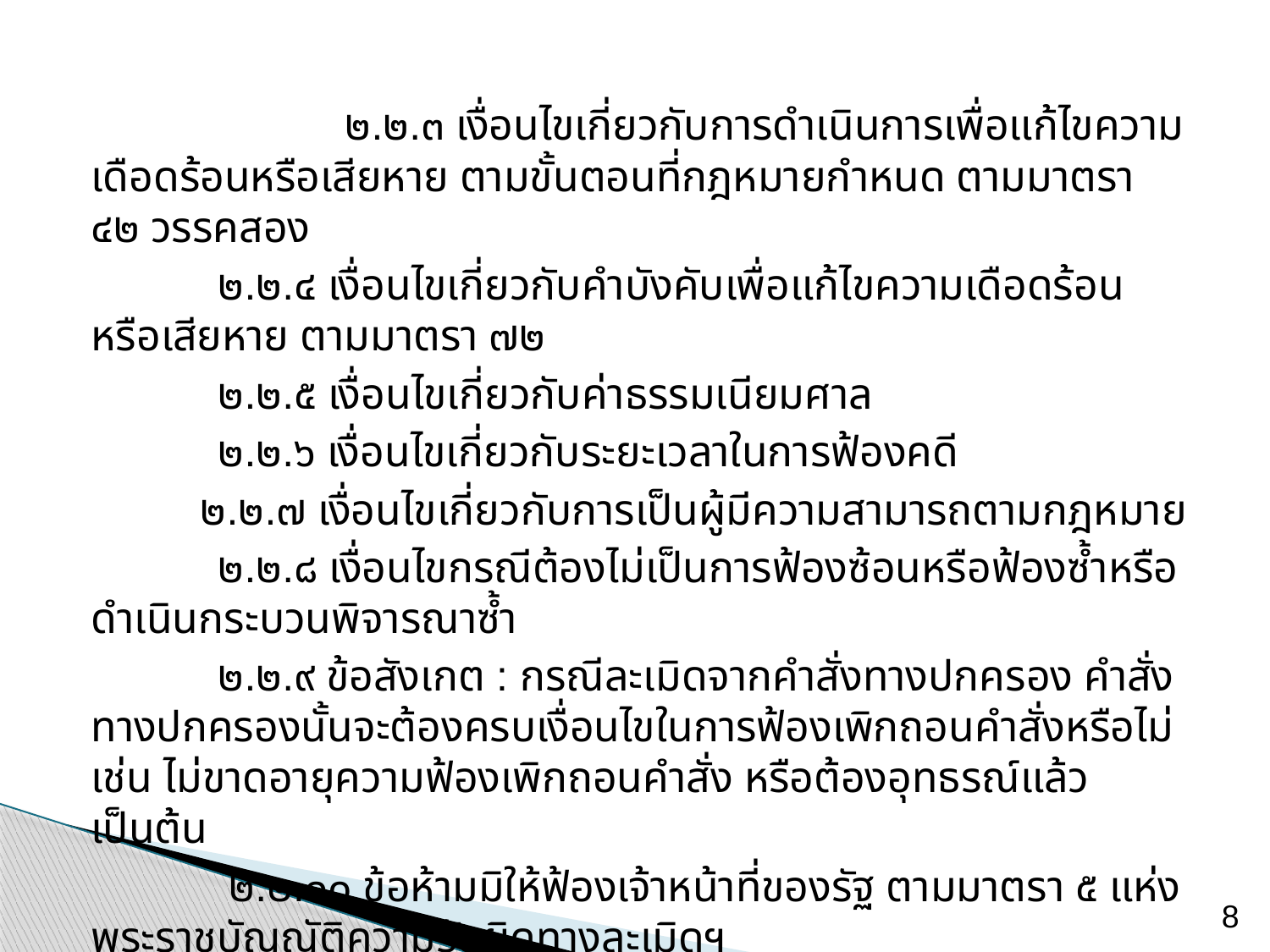

๒.๒.๓ เงื่อนไขเกี่ยวกับการดำเนินการเพื่อแก้ไขความเดือดร้อนหรือเสียหาย ตามขั้นตอนที่กฎหมายกำหนด ตามมาตรา ๔๒ วรรคสอง
	๒.๒.๔ เงื่อนไขเกี่ยวกับคำบังคับเพื่อแก้ไขความเดือดร้อนหรือเสียหาย ตามมาตรา ๗๒
	๒.๒.๕ เงื่อนไขเกี่ยวกับค่าธรรมเนียมศาล
	๒.๒.๖ เงื่อนไขเกี่ยวกับระยะเวลาในการฟ้องคดี
๒.๒.๗ เงื่อนไขเกี่ยวกับการเป็นผู้มีความสามารถตามกฎหมาย
	๒.๒.๘ เงื่อนไขกรณีต้องไม่เป็นการฟ้องซ้อนหรือฟ้องซ้ำหรือดำเนินกระบวนพิจารณาซ้ำ
	๒.๒.๙ ข้อสังเกต : กรณีละเมิดจากคำสั่งทางปกครอง คำสั่งทางปกครองนั้นจะต้องครบเงื่อนไขในการฟ้องเพิกถอนคำสั่งหรือไม่ เช่น ไม่ขาดอายุความฟ้องเพิกถอนคำสั่ง หรือต้องอุทธรณ์แล้ว เป็นต้น
	 ๒.๒.๑๐ ข้อห้ามมิให้ฟ้องเจ้าหน้าที่ของรัฐ ตามมาตรา ๕ แห่งพระราชบัญญัติความรับผิดทางละเมิดฯ

8